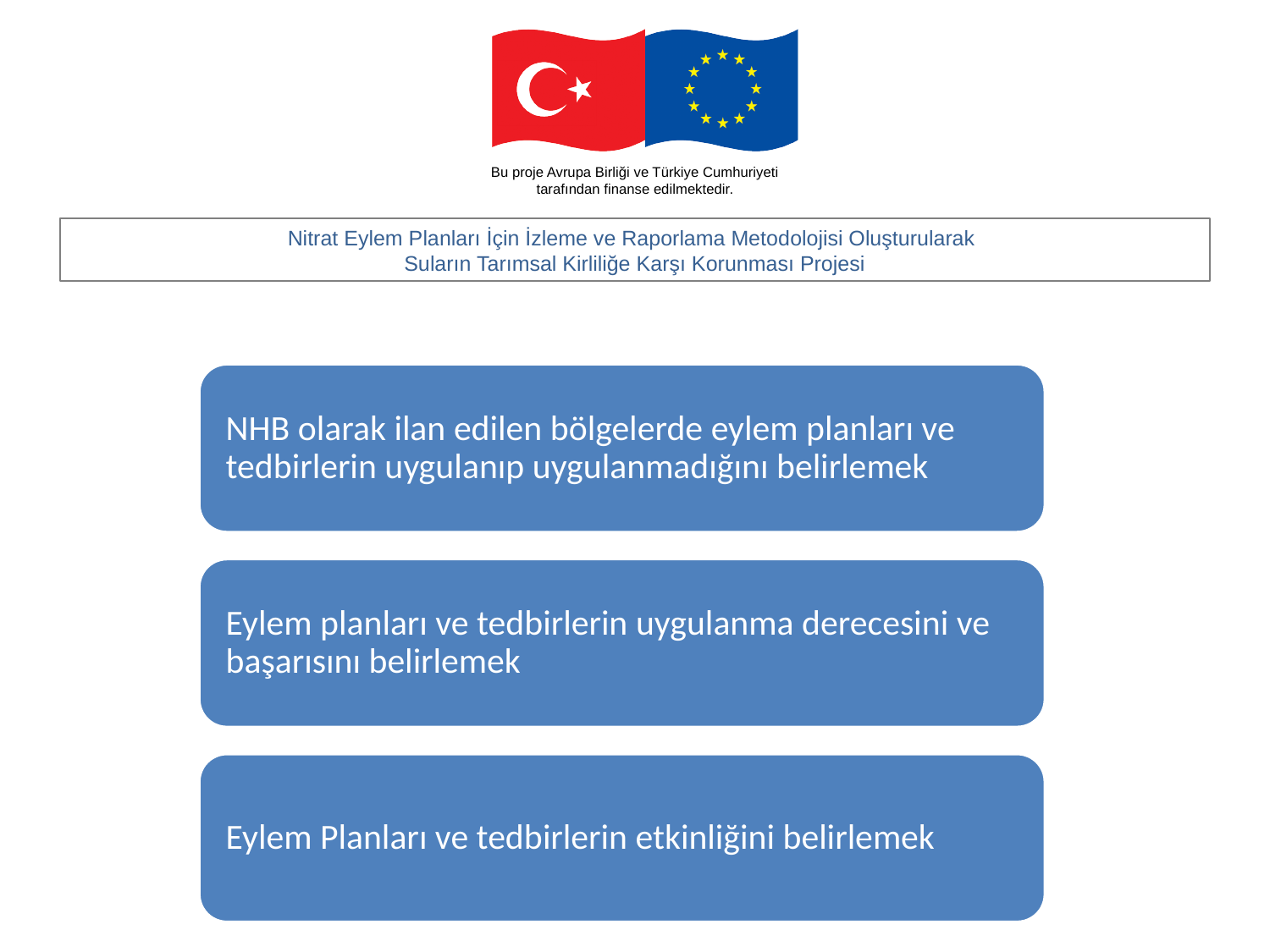

NHB olarak ilan edilen bölgelerde eylem planları ve tedbirlerin uygulanıp uygulanmadığını belirlemek
Eylem planları ve tedbirlerin uygulanma derecesini ve başarısını belirlemek
Eylem Planları ve tedbirlerin etkinliğini belirlemek